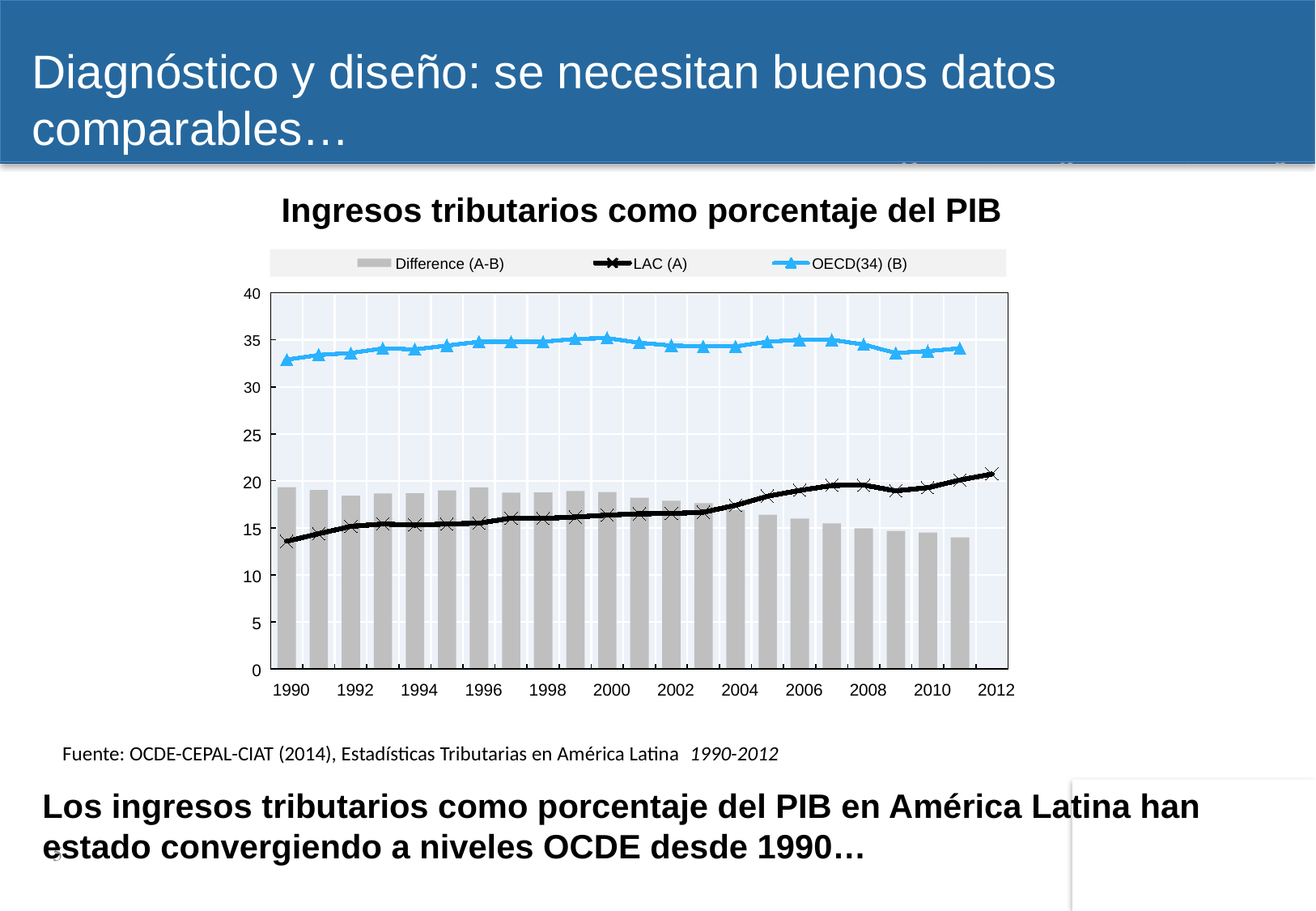

# Diagnóstico y diseño: se necesitan buenos datos comparables…
Ingresos tributarios como porcentaje del PIB

Difference (A-B)
LAC (A)
OECD(34) (B)

40

35

30
25

20

15

10
5
0

1990
1992
1994
1996
1998
2000
2002
2004
2006
2008
2010
2012
Fuente: OCDE-CEPAL-CIAT (2014), Estadísticas Tributarias en América Latina  1990-2012
Los ingresos tributarios como porcentaje del PIB en América Latina han estado convergiendo a niveles OCDE desde 1990…

5